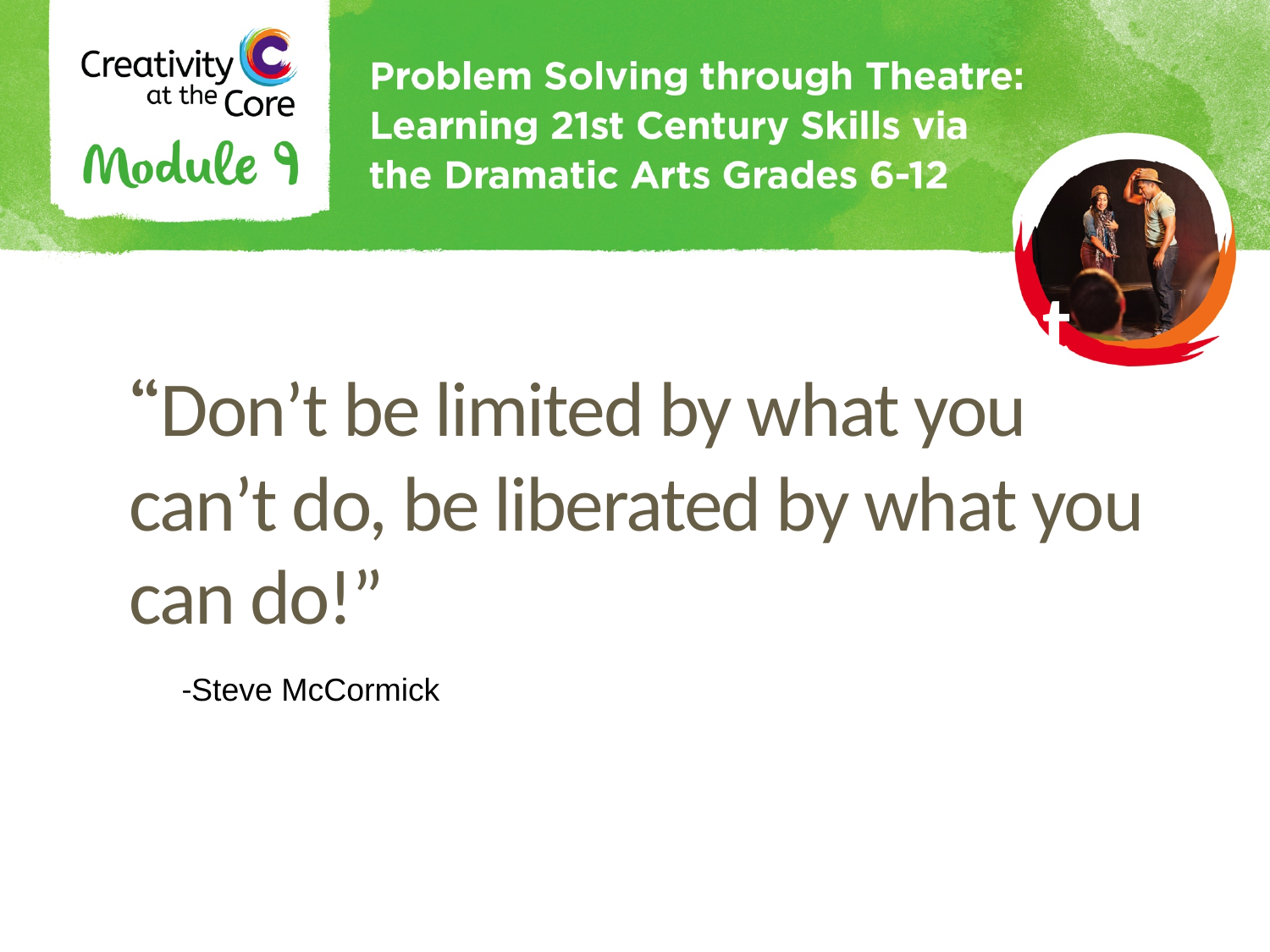

“Don’t be limited by what you can’t do, be liberated by what you can do!”
“Don’t be limited by what you can’t do, be liberated by what you can do!”

-Steve McCormick